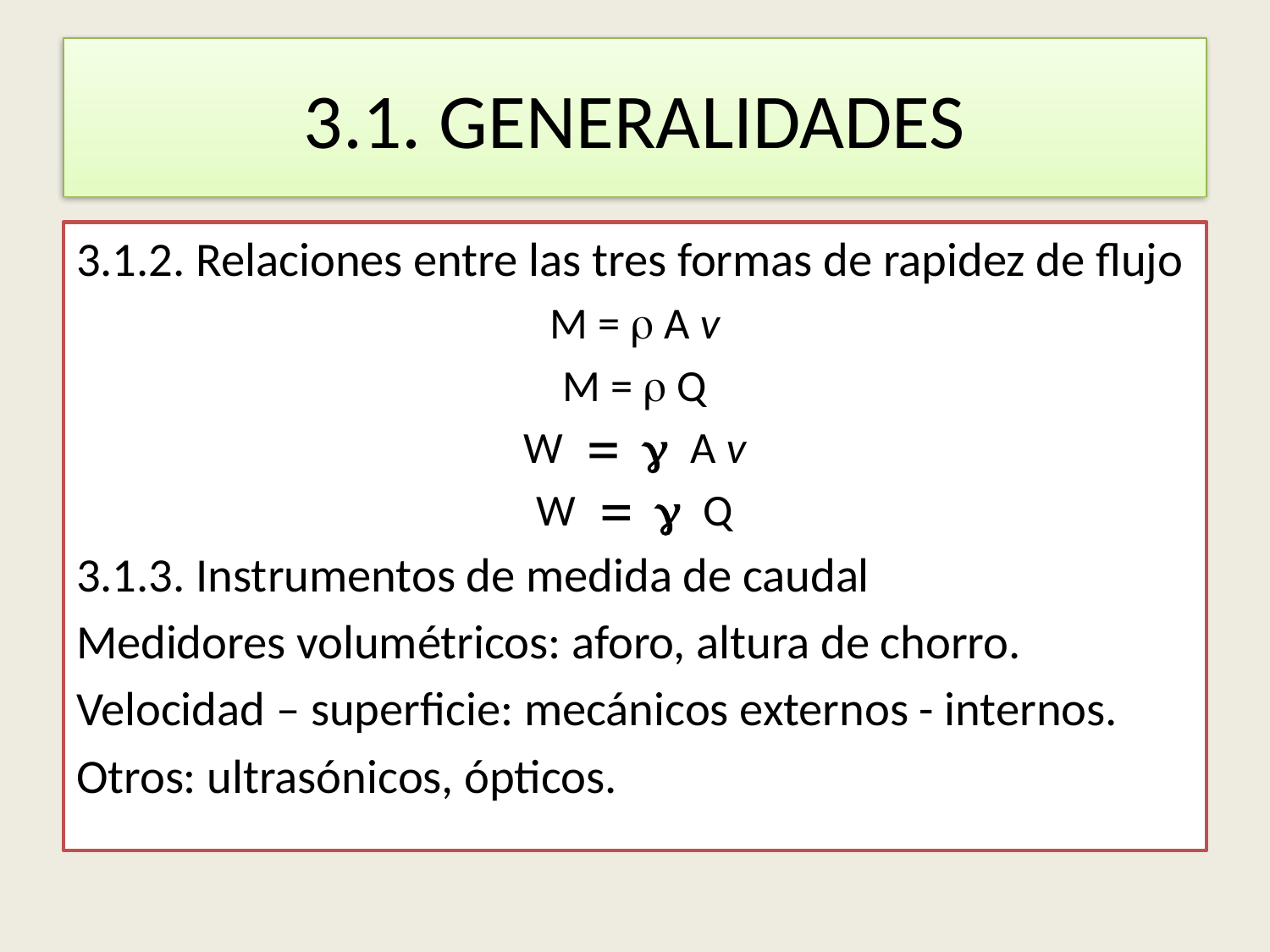

# 3.1. GENERALIDADES
3.1.2. Relaciones entre las tres formas de rapidez de flujo
M = ρ A v
M = ρ Q
W = γ A v
W = γ Q
3.1.3. Instrumentos de medida de caudal
Medidores volumétricos: aforo, altura de chorro.
Velocidad – superficie: mecánicos externos - internos.
Otros: ultrasónicos, ópticos.